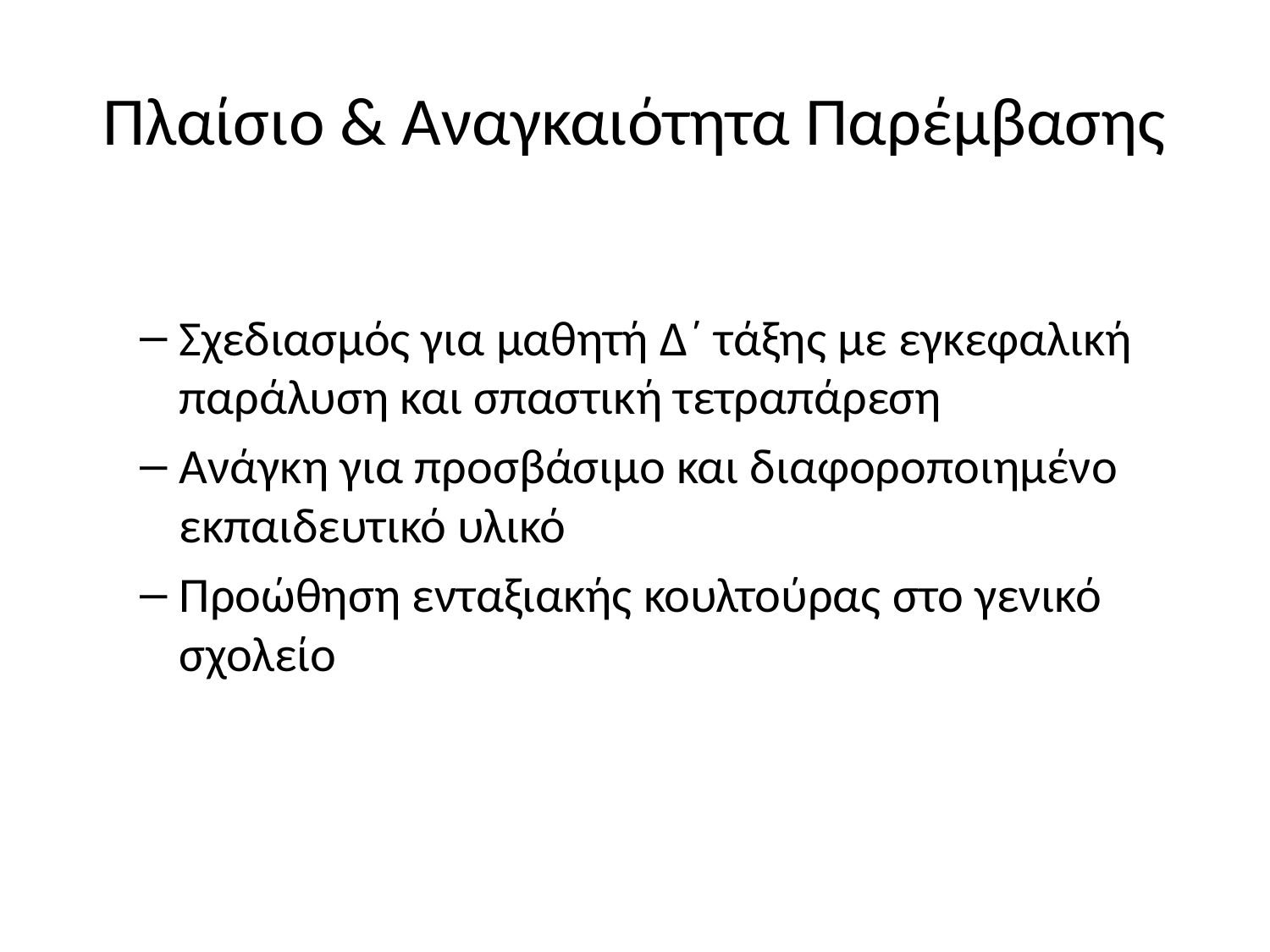

# Πλαίσιο & Αναγκαιότητα Παρέμβασης

Σχεδιασμός για μαθητή Δ΄ τάξης με εγκεφαλική παράλυση και σπαστική τετραπάρεση
Ανάγκη για προσβάσιμο και διαφοροποιημένο εκπαιδευτικό υλικό
Προώθηση ενταξιακής κουλτούρας στο γενικό σχολείο